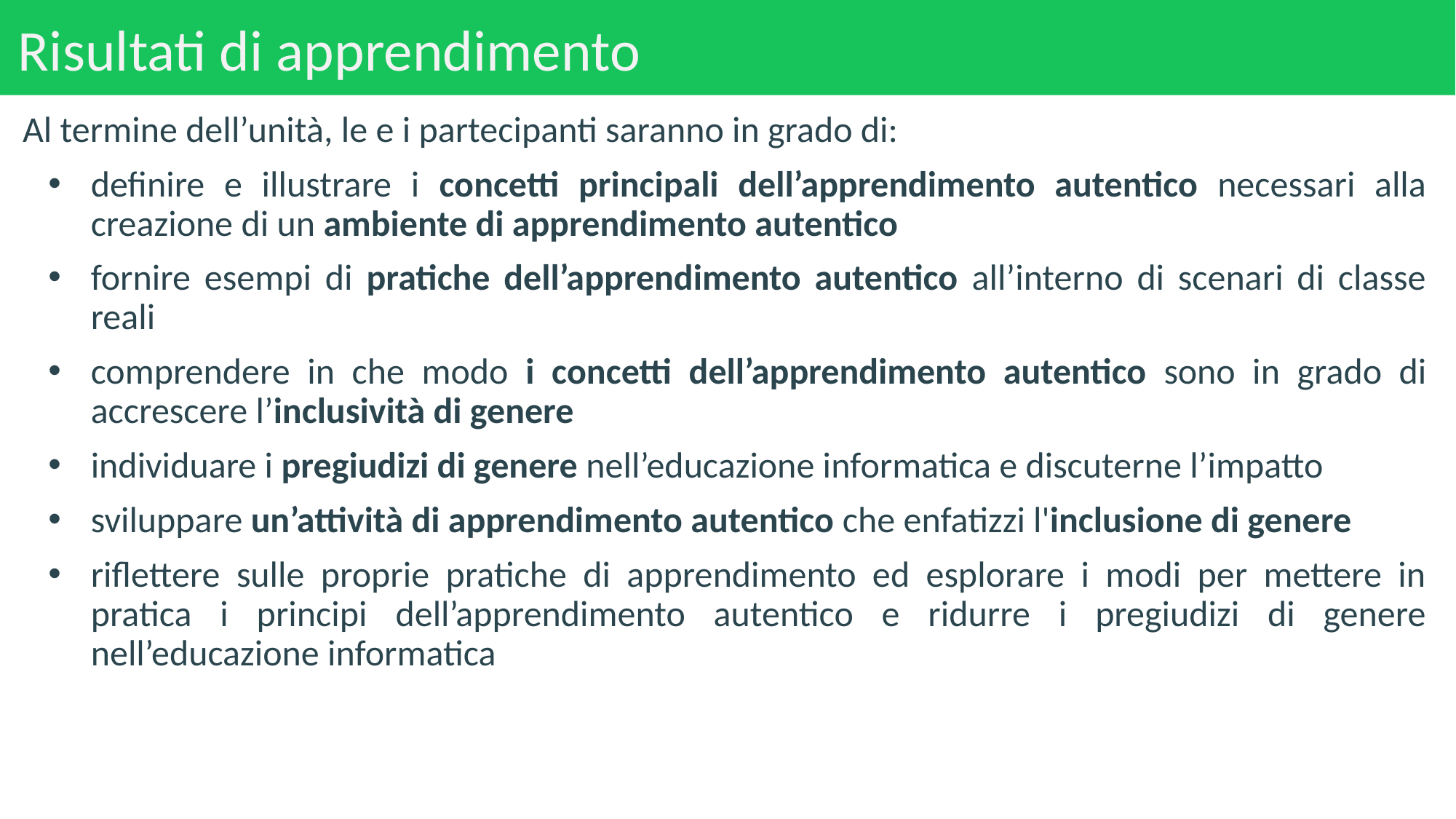

# Risultati di apprendimento
Al termine dell’unità, le e i partecipanti saranno in grado di:
definire e illustrare i concetti principali dell’apprendimento autentico necessari alla creazione di un ambiente di apprendimento autentico
fornire esempi di pratiche dell’apprendimento autentico all’interno di scenari di classe reali
comprendere in che modo i concetti dell’apprendimento autentico sono in grado di accrescere l’inclusività di genere
individuare i pregiudizi di genere nell’educazione informatica e discuterne l’impatto
sviluppare un’attività di apprendimento autentico che enfatizzi l'inclusione di genere
riflettere sulle proprie pratiche di apprendimento ed esplorare i modi per mettere in pratica i principi dell’apprendimento autentico e ridurre i pregiudizi di genere nell’educazione informatica